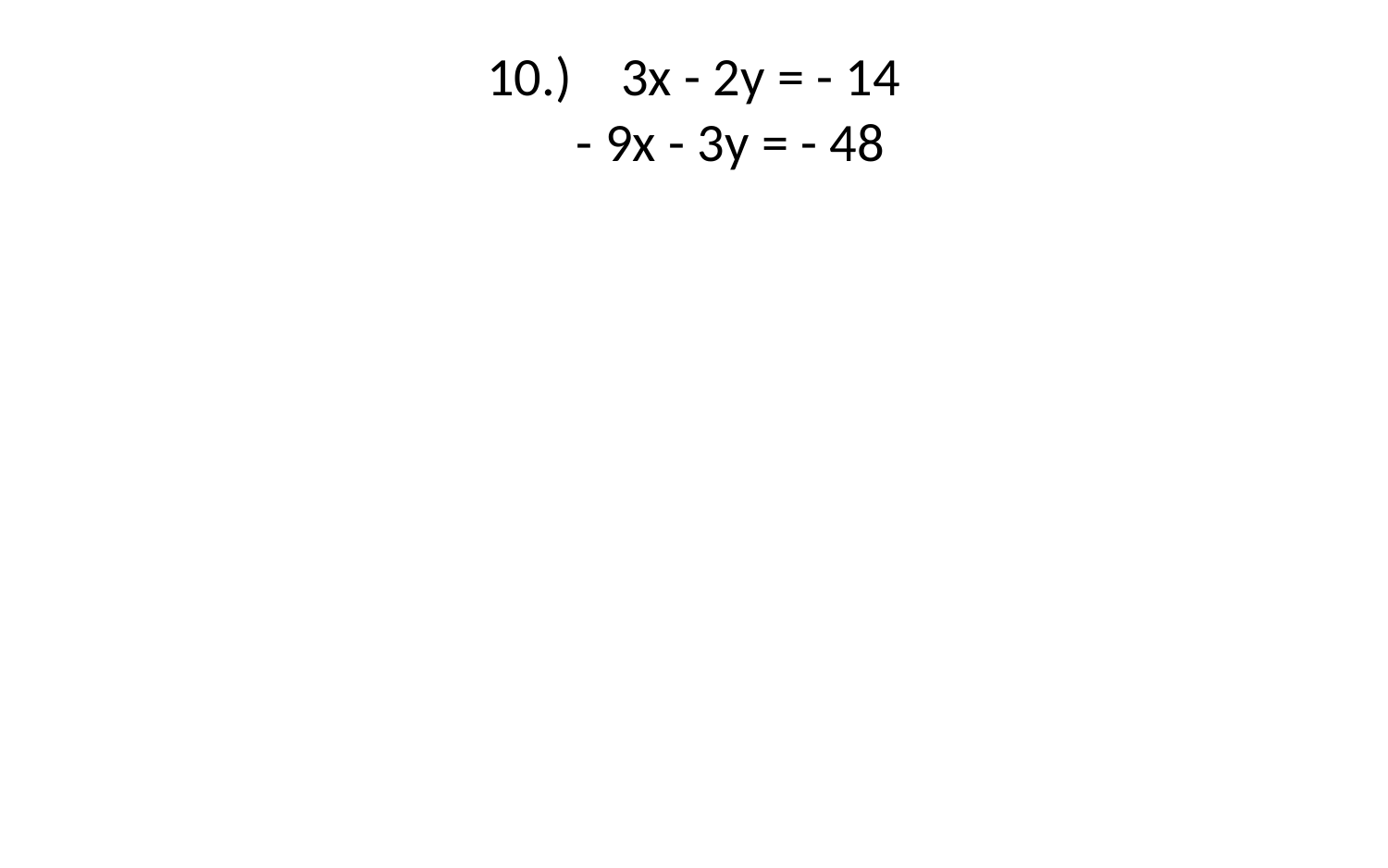

# 10.)    3x - 2y = - 14        - 9x - 3y = - 48